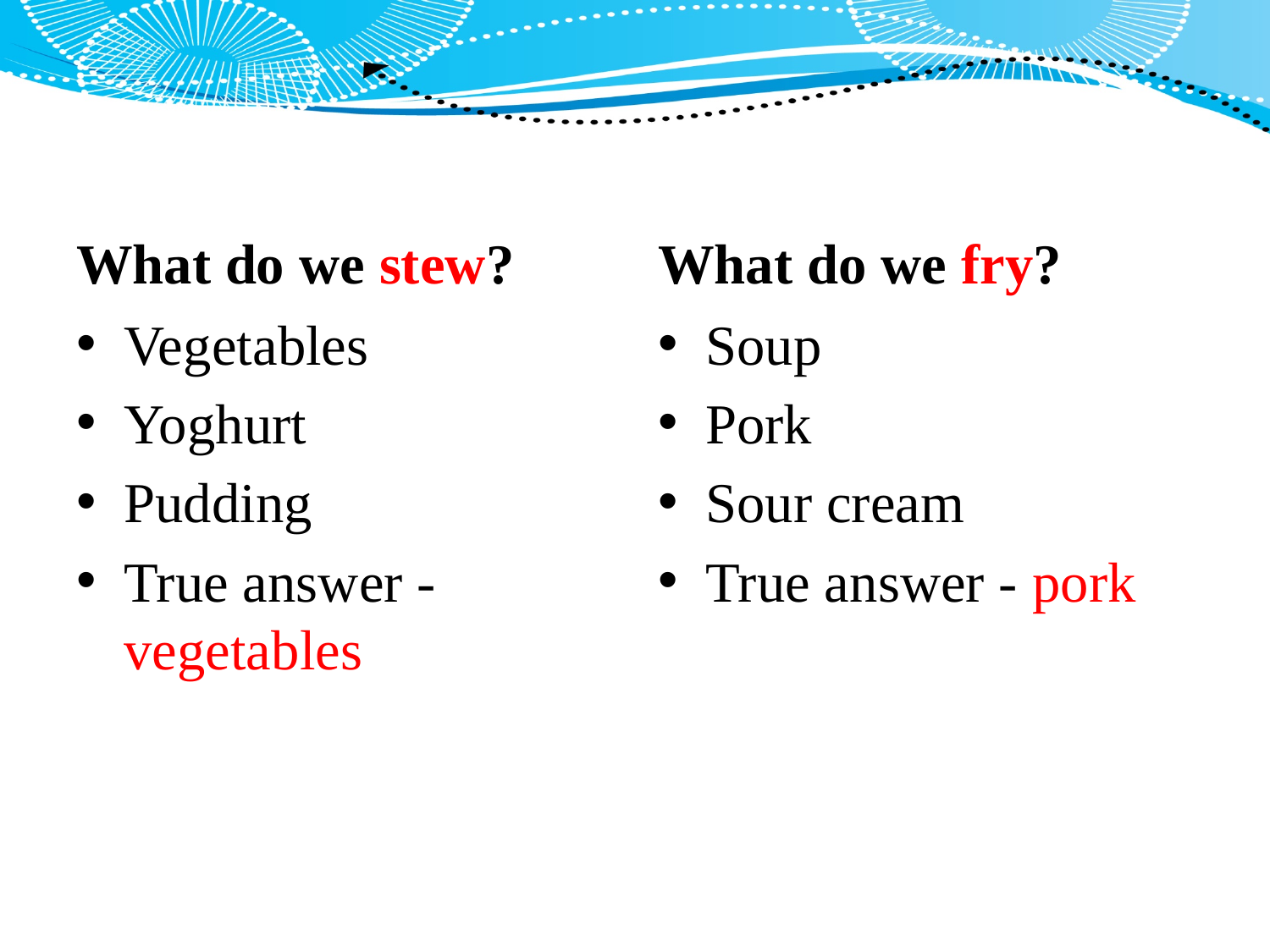

#
What do we stew?
What do we fry?
Vegetables
Yoghurt
Pudding
True answer - vegetables
Soup
Pork
Sour cream
True answer - pork